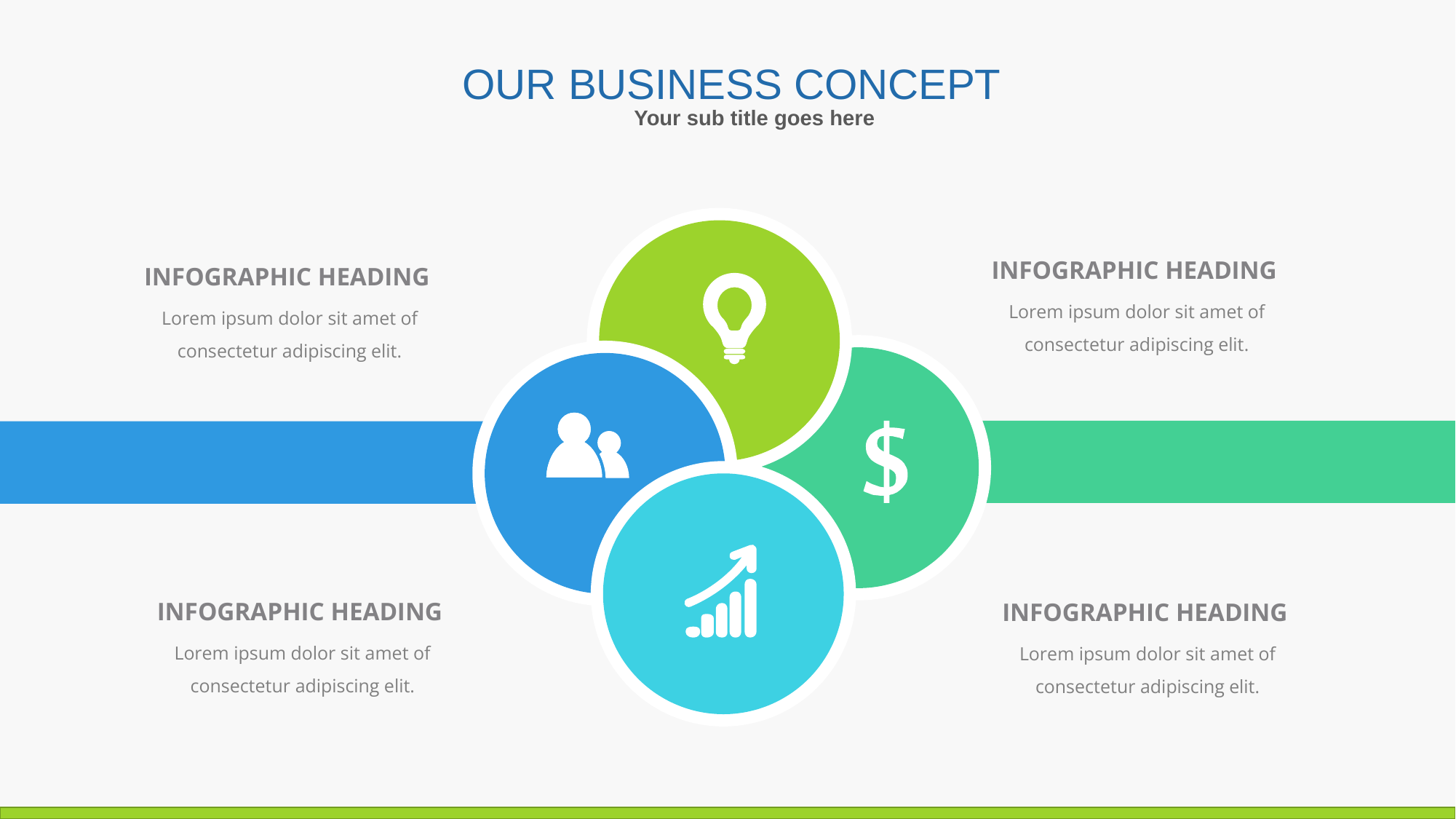

OUR BUSINESS CONCEPT
Your sub title goes here

INFOGRAPHIC HEADING
INFOGRAPHIC HEADING

Lorem ipsum dolor sit amet of consectetur adipiscing elit.
Lorem ipsum dolor sit amet of consectetur adipiscing elit.

INFOGRAPHIC HEADING
INFOGRAPHIC HEADING
Lorem ipsum dolor sit amet of consectetur adipiscing elit.
Lorem ipsum dolor sit amet of consectetur adipiscing elit.